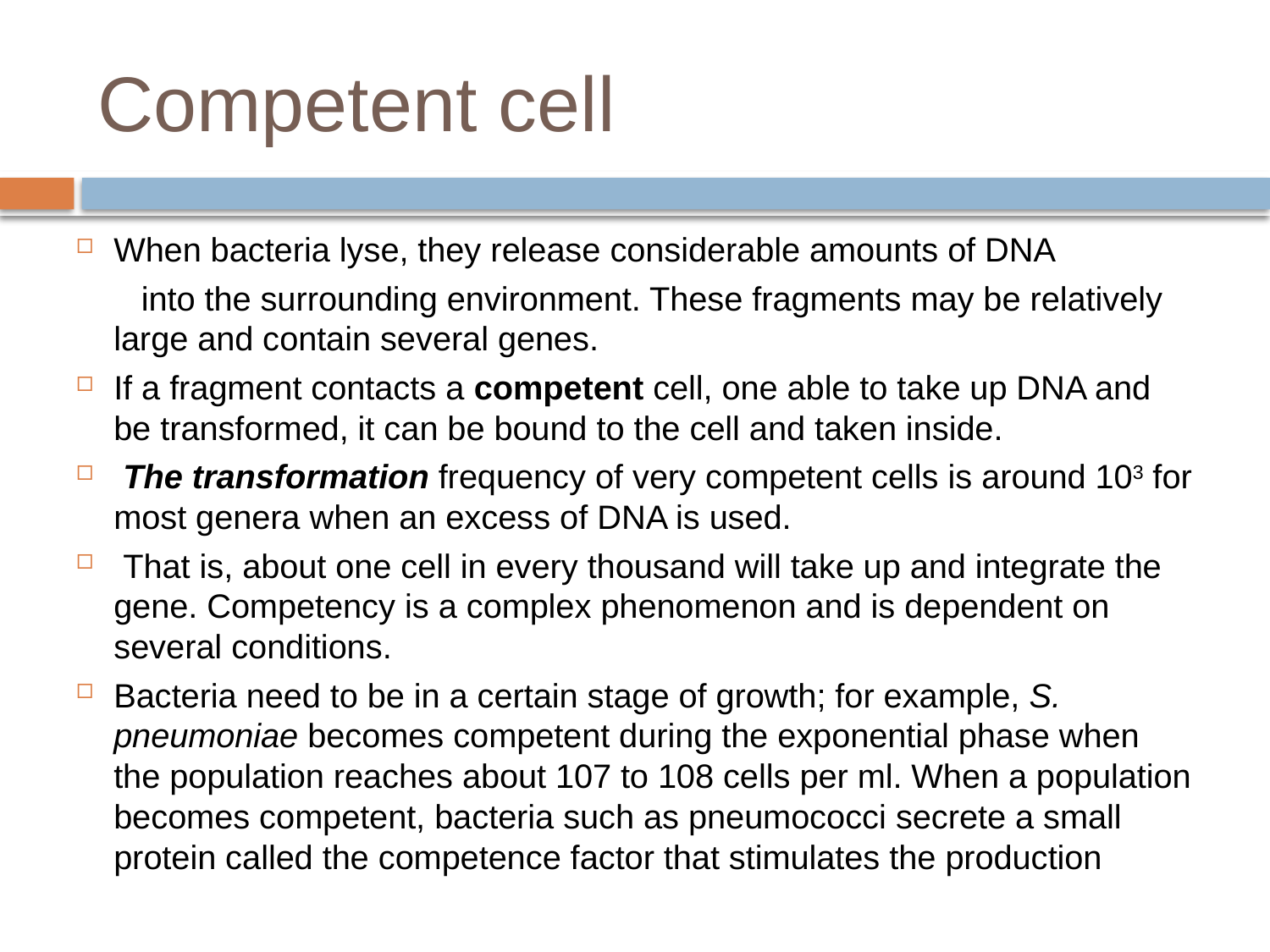

# Competent cell
When bacteria lyse, they release considerable amounts of DNA
       into the surrounding environment. These fragments may be relatively  large and contain several genes.
If a fragment contacts a competent cell, one able to take up DNA and be transformed, it can be bound to the cell and taken inside.
 The transformation frequency of very competent cells is around 103 for most genera when an excess of DNA is used.
 That is, about one cell in every thousand will take up and integrate the gene. Competency is a complex phenomenon and is dependent on several conditions.
Bacteria need to be in a certain stage of growth; for example, S. pneumoniae becomes competent during the exponential phase when the population reaches about 107 to 108 cells per ml. When a population becomes competent, bacteria such as pneumococci secrete a small protein called the competence factor that stimulates the production